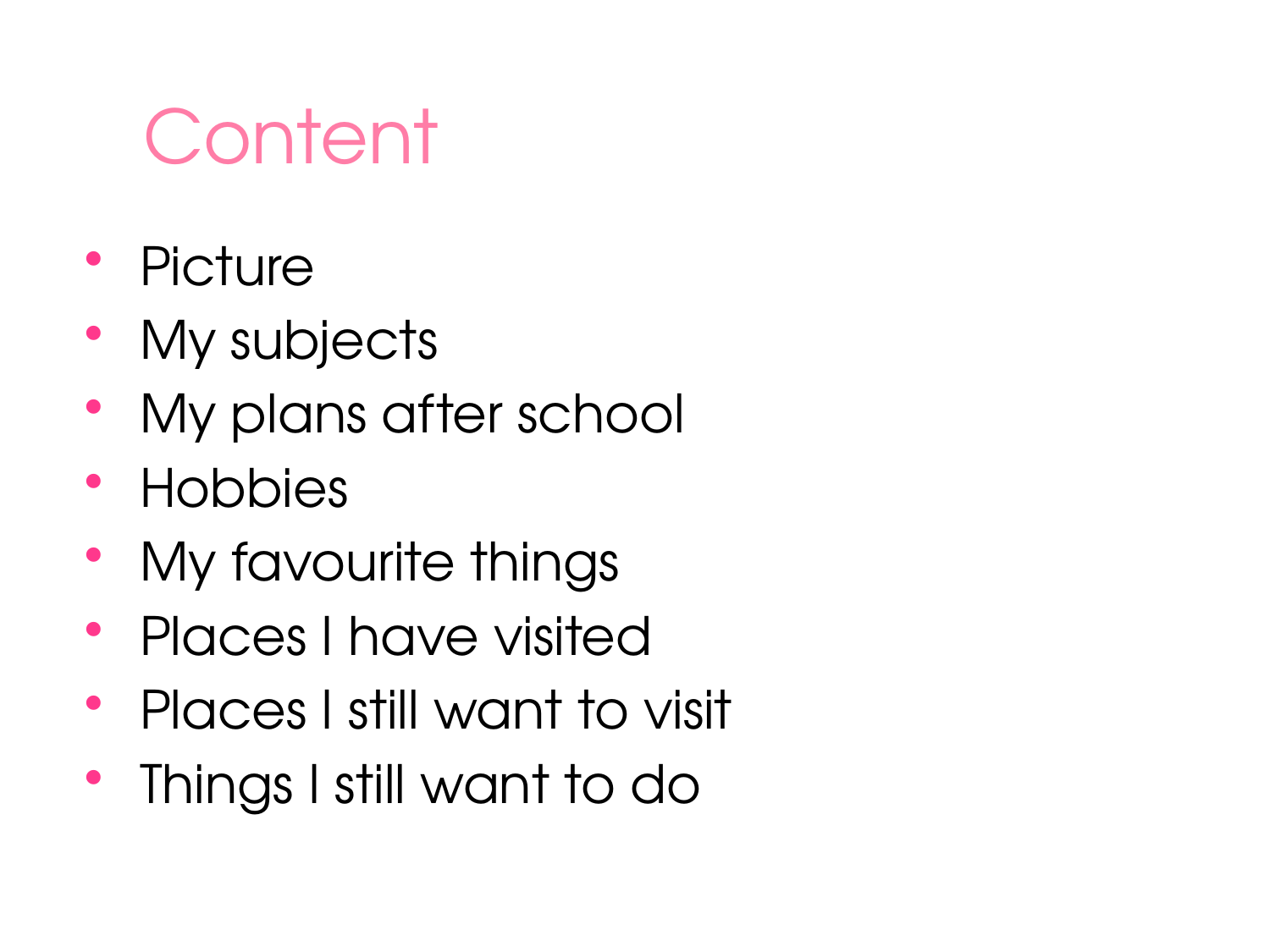

# Content
Picture
My subjects
My plans after school
Hobbies
My favourite things
Places I have visited
Places I still want to visit
Things I still want to do